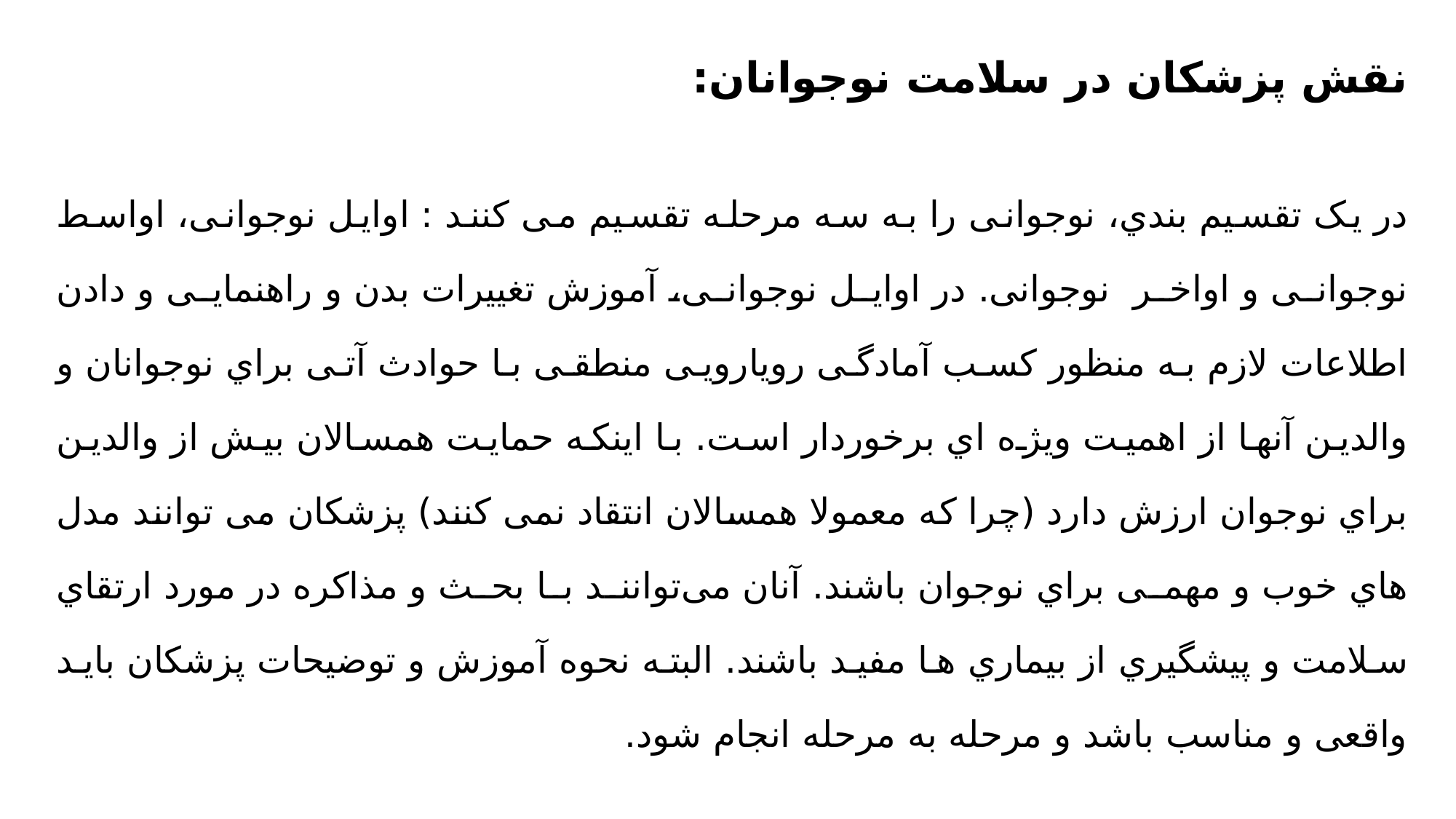

نقش پزشکان در سلامت نوجوانان:
 
در یک تقسیم بندي، نوجوانی را به سه مرحله تقسیم می کنند : اوایل نوجوانی، اواسط نوجوانی و اواخر  نوجوانی. در اوایل نوجوانی، آموزش تغییرات بدن و راهنمایی و دادن اطلاعات لازم به منظور کسب آمادگی رویارویی منطقی با حوادث آتی براي نوجوانان و والدین آنها از اهمیت ویژه اي برخوردار است. با اینکه حمایت همسالان بیش از والدین براي نوجوان ارزش دارد (چرا که معمولا همسالان انتقاد نمی کنند) پزشکان می توانند مدل هاي خوب و مهمی براي نوجوان باشند. آنان می‌توانند با بحث و مذاکره در مورد ارتقاي سلامت و پیشگیري از بیماري ها مفید باشند. البته نحوه آموزش و توضیحات پزشکان باید واقعی و مناسب باشد و مرحله به مرحله انجام شود.